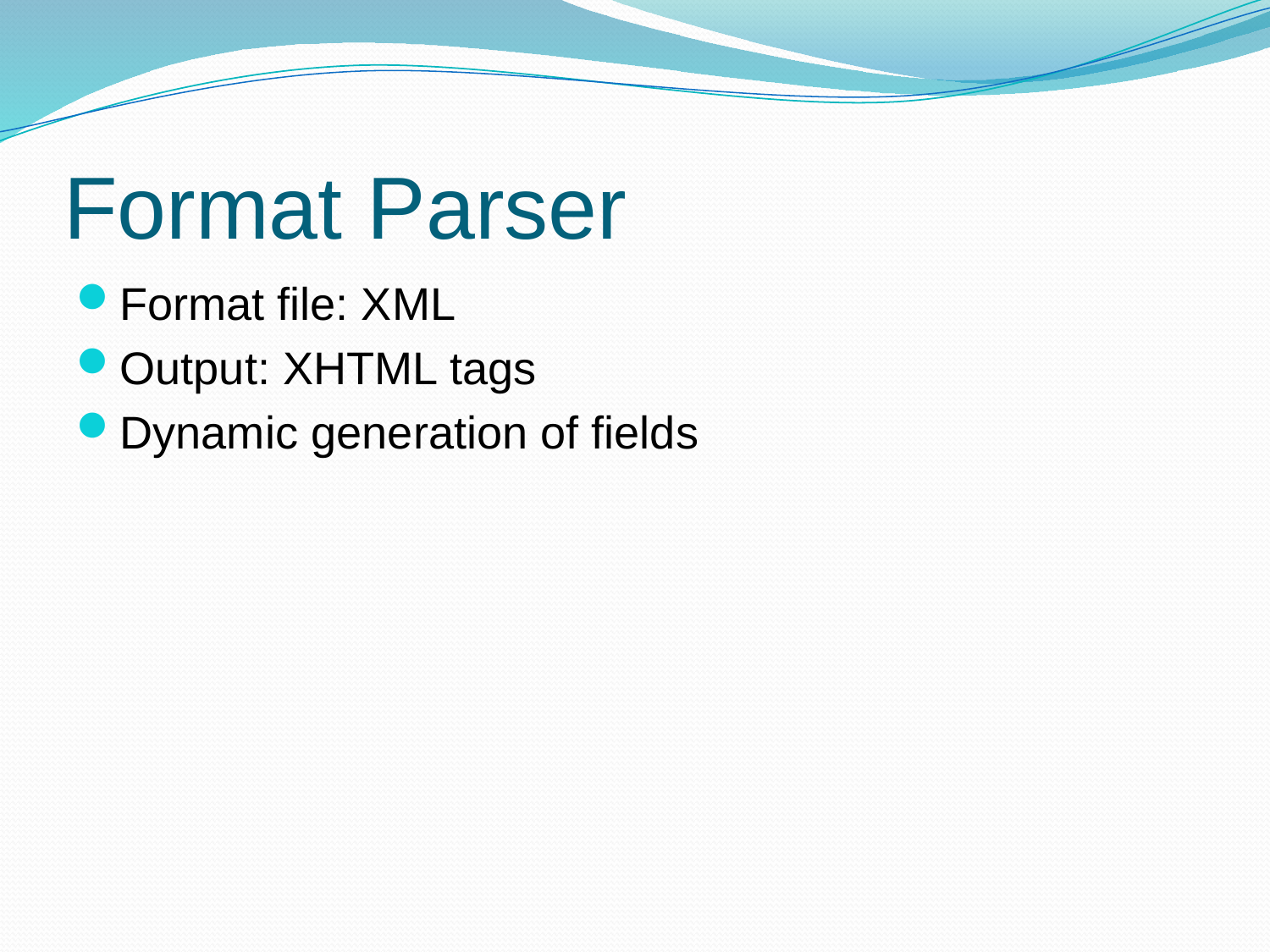

# Format Parser
Format file: XML
Output: XHTML tags
Dynamic generation of fields